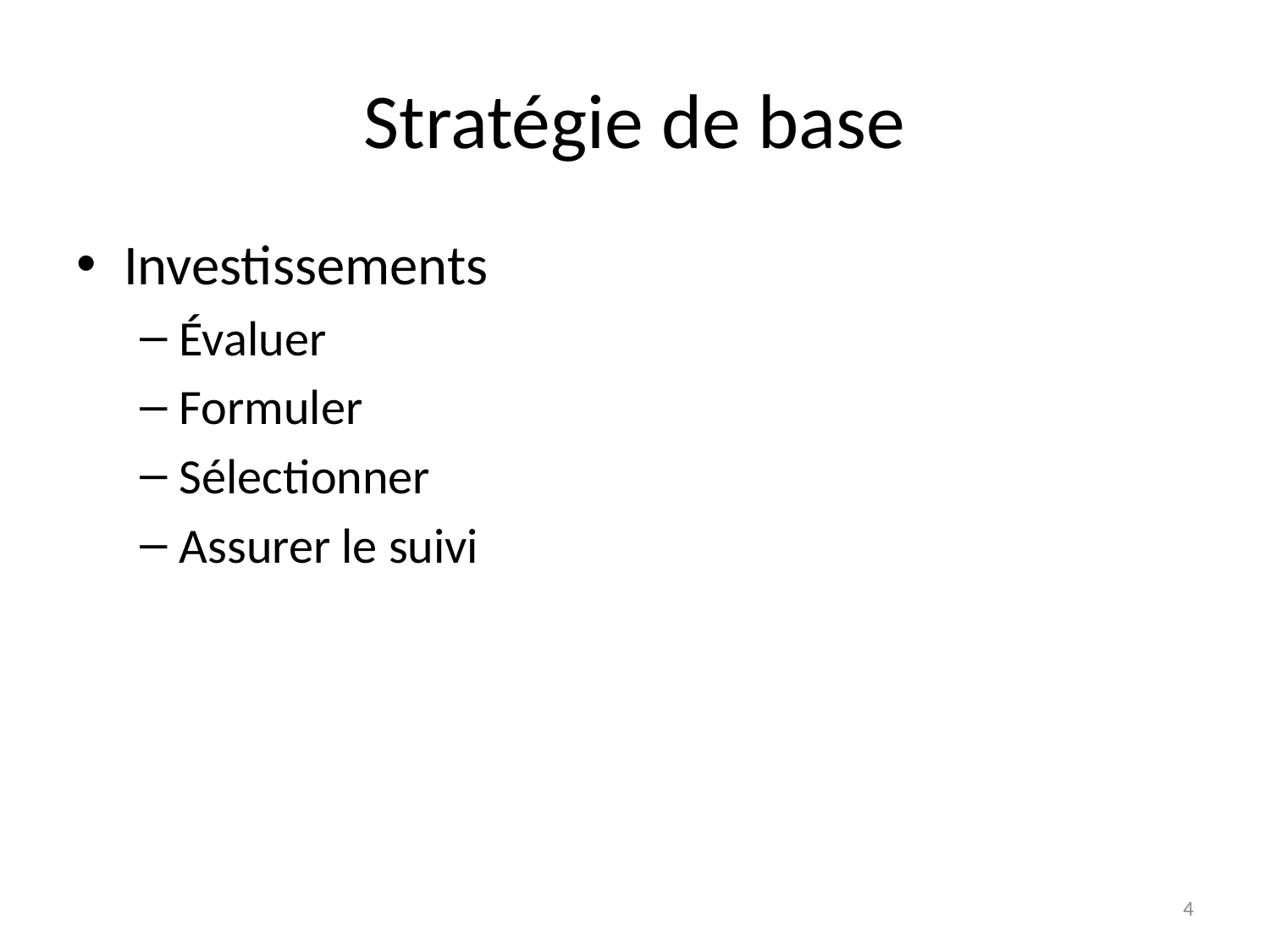

# Stratégie de base
Investissements
Évaluer
Formuler
Sélectionner
Assurer le suivi
4